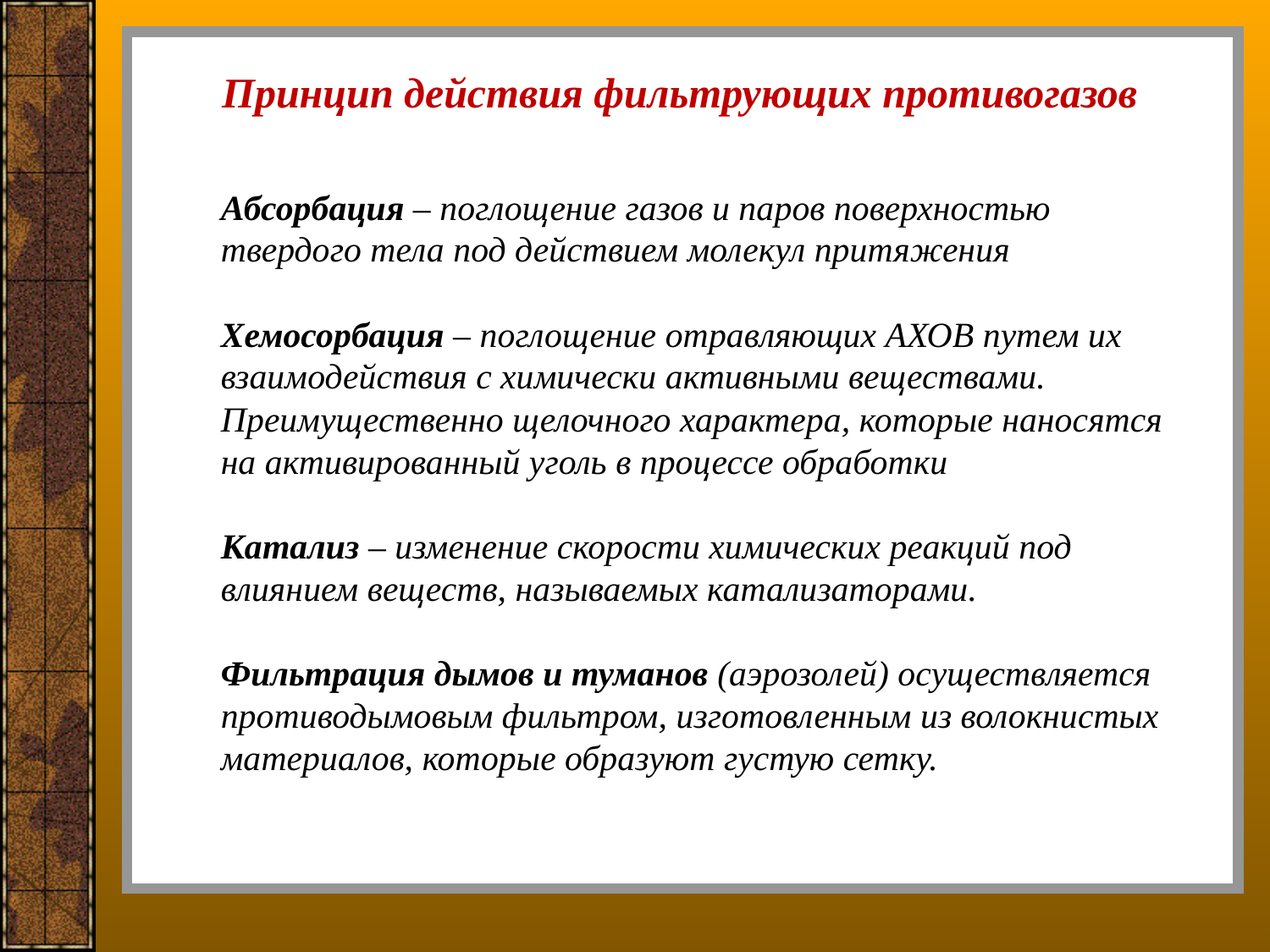

Принцип действия фильтрующих противогазов
Абсорбация – поглощение газов и паров поверхностью твердого тела под действием молекул притяжения

Хемосорбация – поглощение отравляющих АХОВ путем их взаимодействия с химически активными веществами. Преимущественно щелочного характера, которые наносятся на активированный уголь в процессе обработки

Катализ – изменение скорости химических реакций под влиянием веществ, называемых катализаторами.

Фильтрация дымов и туманов (аэрозолей) осуществляется противодымовым фильтром, изготовленным из волокнистых материалов, которые образуют густую сетку.